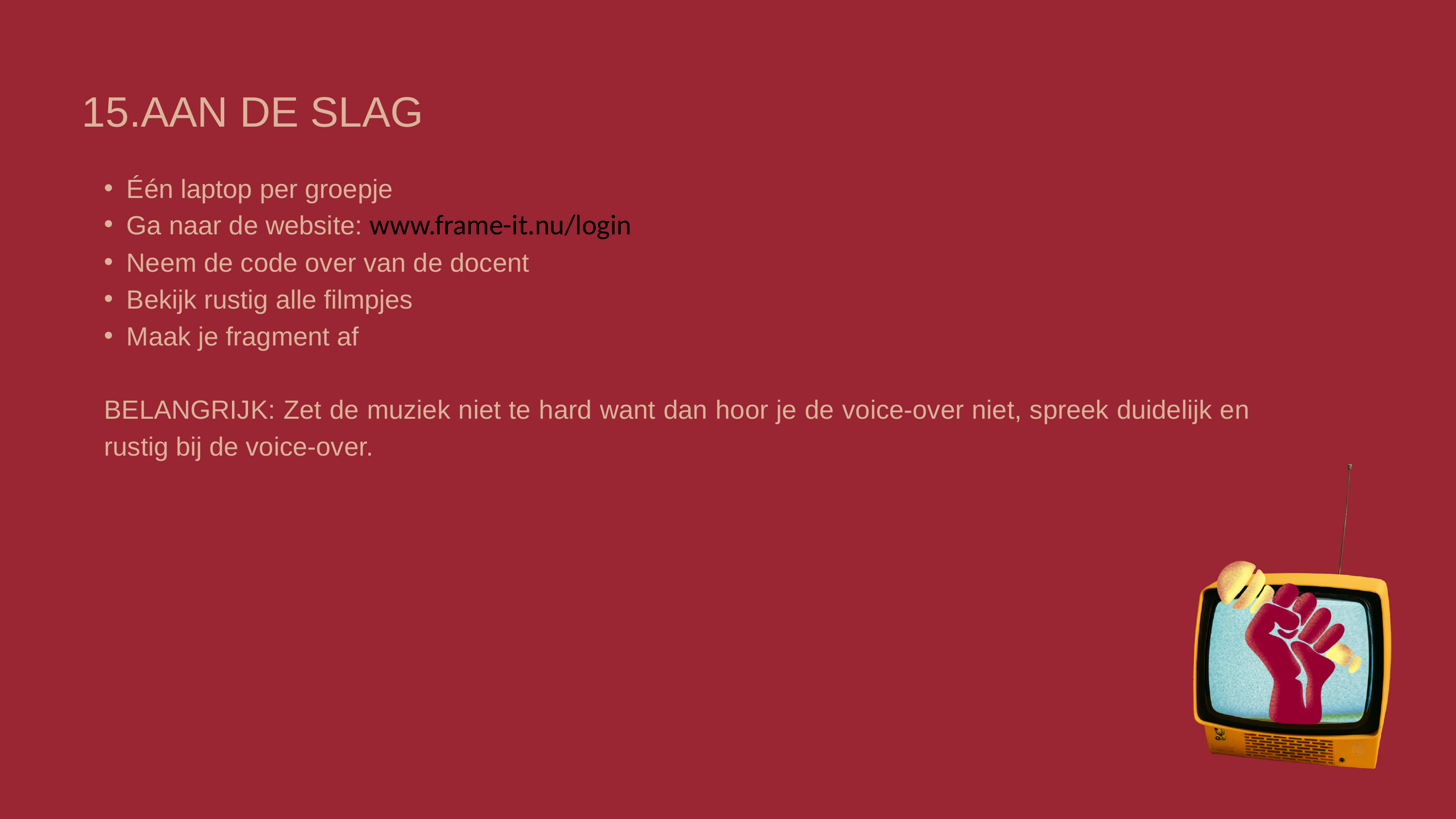

15.AAN DE SLAG
Één laptop per groepje
Ga naar de website: www.frame-it.nu/login
Neem de code over van de docent
Bekijk rustig alle filmpjes
Maak je fragment af

BELANGRIJK: Zet de muziek niet te hard want dan hoor je de voice-over niet, spreek duidelijk en rustig bij de voice-over.